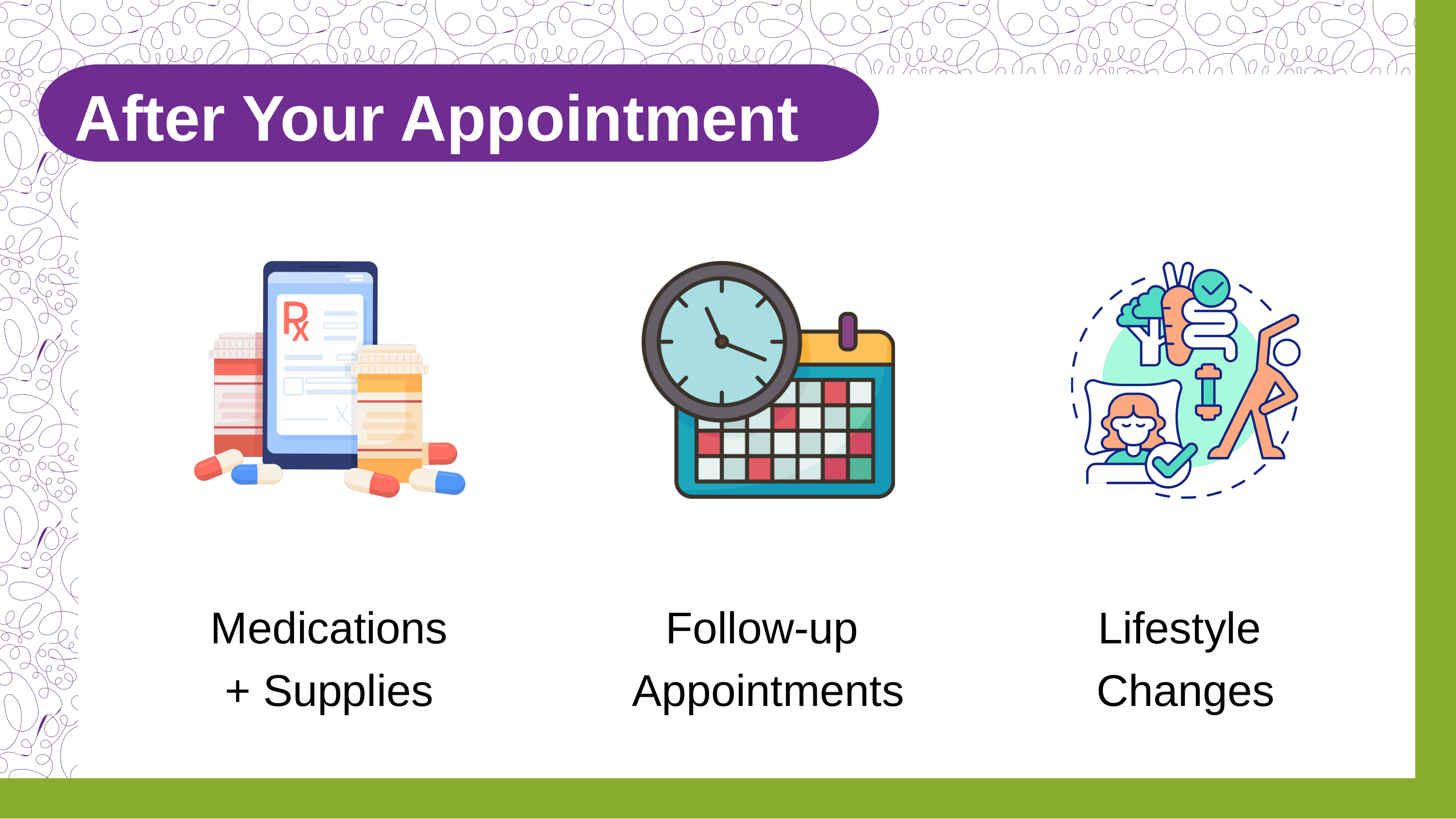

After Your Appointment

 Medications
+ Supplies
Follow-up
Appointments
Lifestyle
Changes